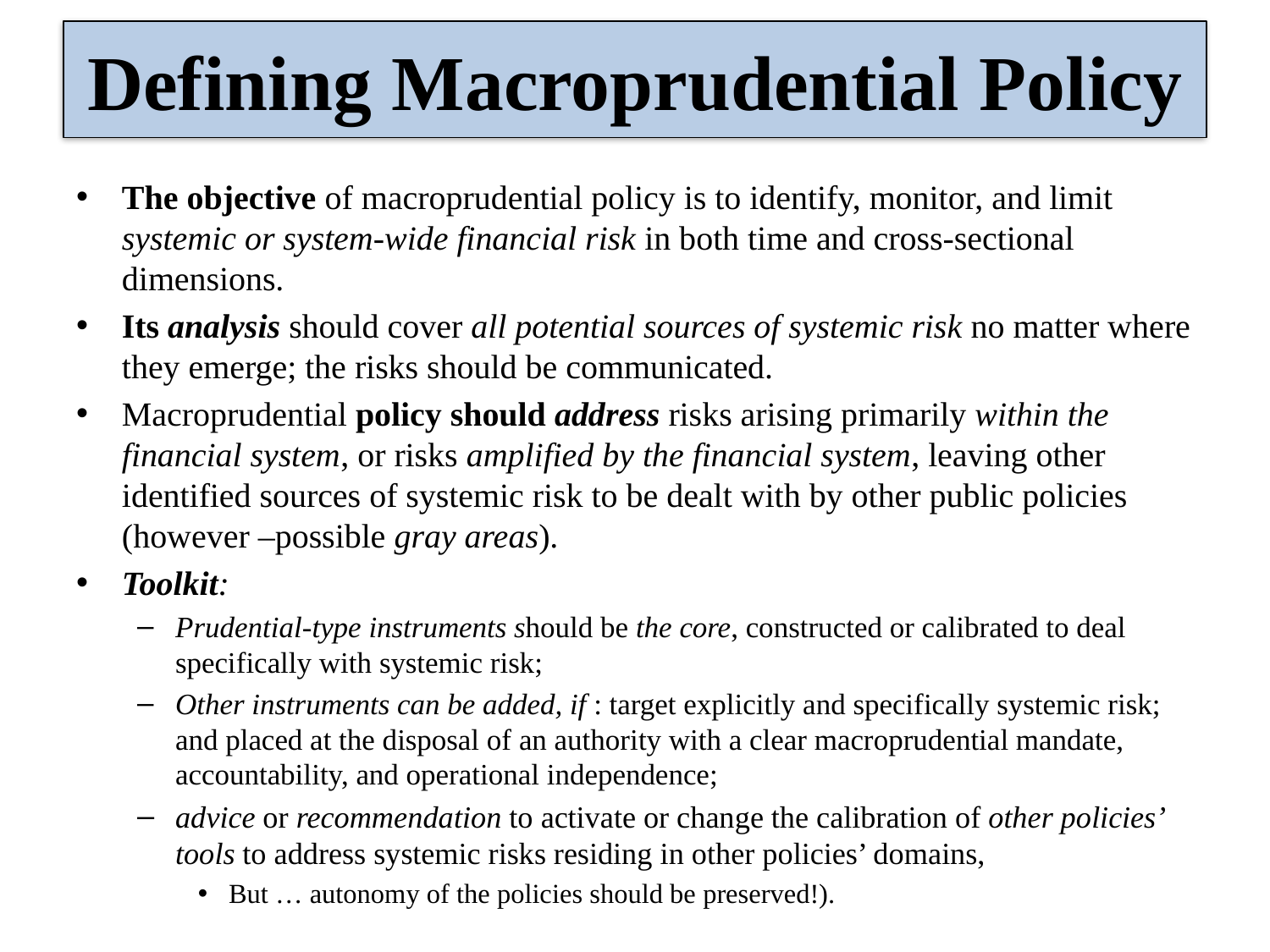

# Defining Macroprudential Policy
The objective of macroprudential policy is to identify, monitor, and limit systemic or system-wide financial risk in both time and cross-sectional dimensions.
Its analysis should cover all potential sources of systemic risk no matter where they emerge; the risks should be communicated.
Macroprudential policy should address risks arising primarily within the financial system, or risks amplified by the financial system, leaving other identified sources of systemic risk to be dealt with by other public policies (however –possible gray areas).
Toolkit:
Prudential-type instruments should be the core, constructed or calibrated to deal specifically with systemic risk;
Other instruments can be added, if : target explicitly and specifically systemic risk; and placed at the disposal of an authority with a clear macroprudential mandate, accountability, and operational independence;
advice or recommendation to activate or change the calibration of other policies’ tools to address systemic risks residing in other policies’ domains,
But … autonomy of the policies should be preserved!).